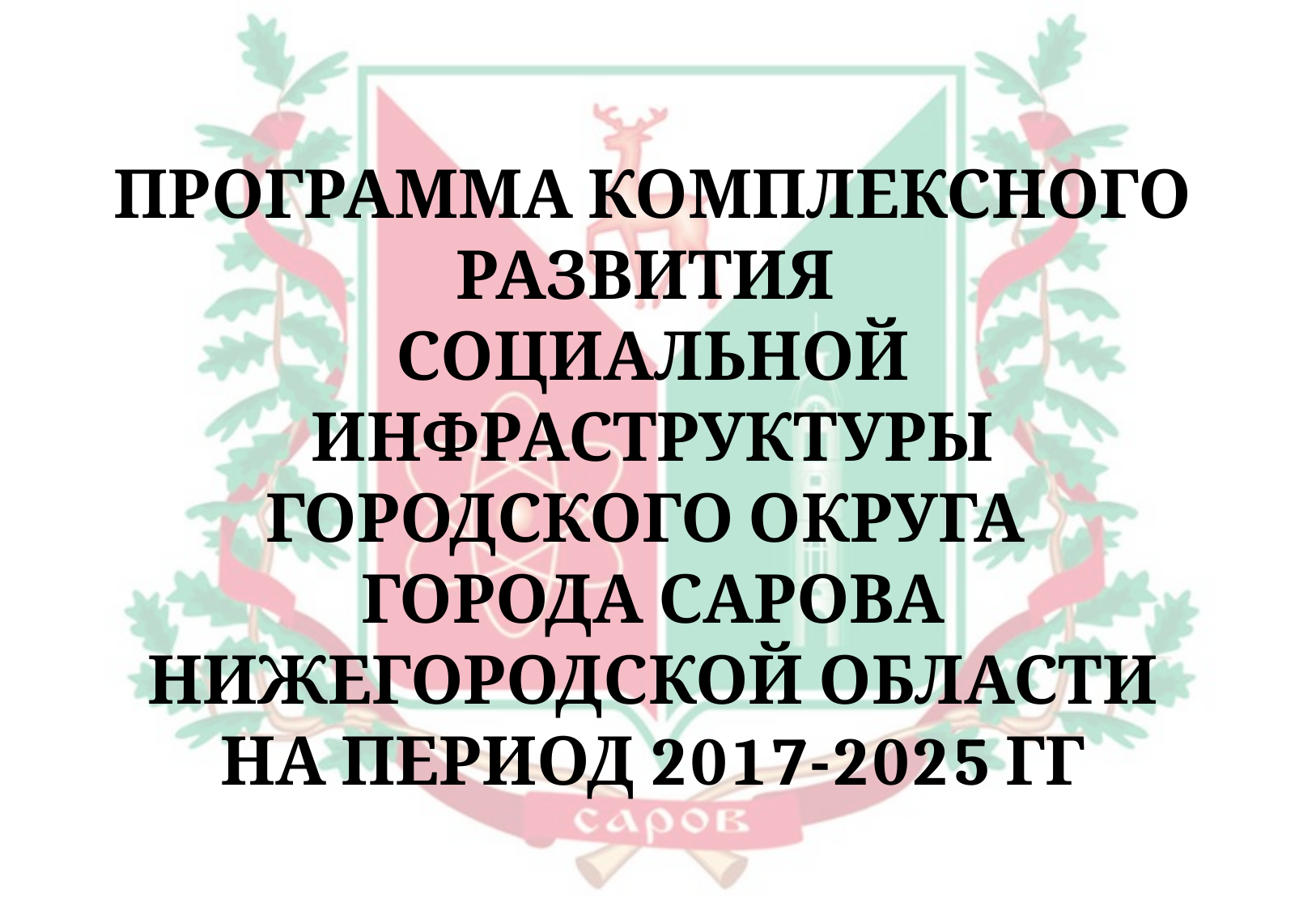

программа комплексного развития
социальной инфраструктуры
городского ОКРУГА
ГОРОДа САРОВа
НИЖЕГОРОДСКОЙ ОБЛАСТИ
НА период 2017-2025 Гг